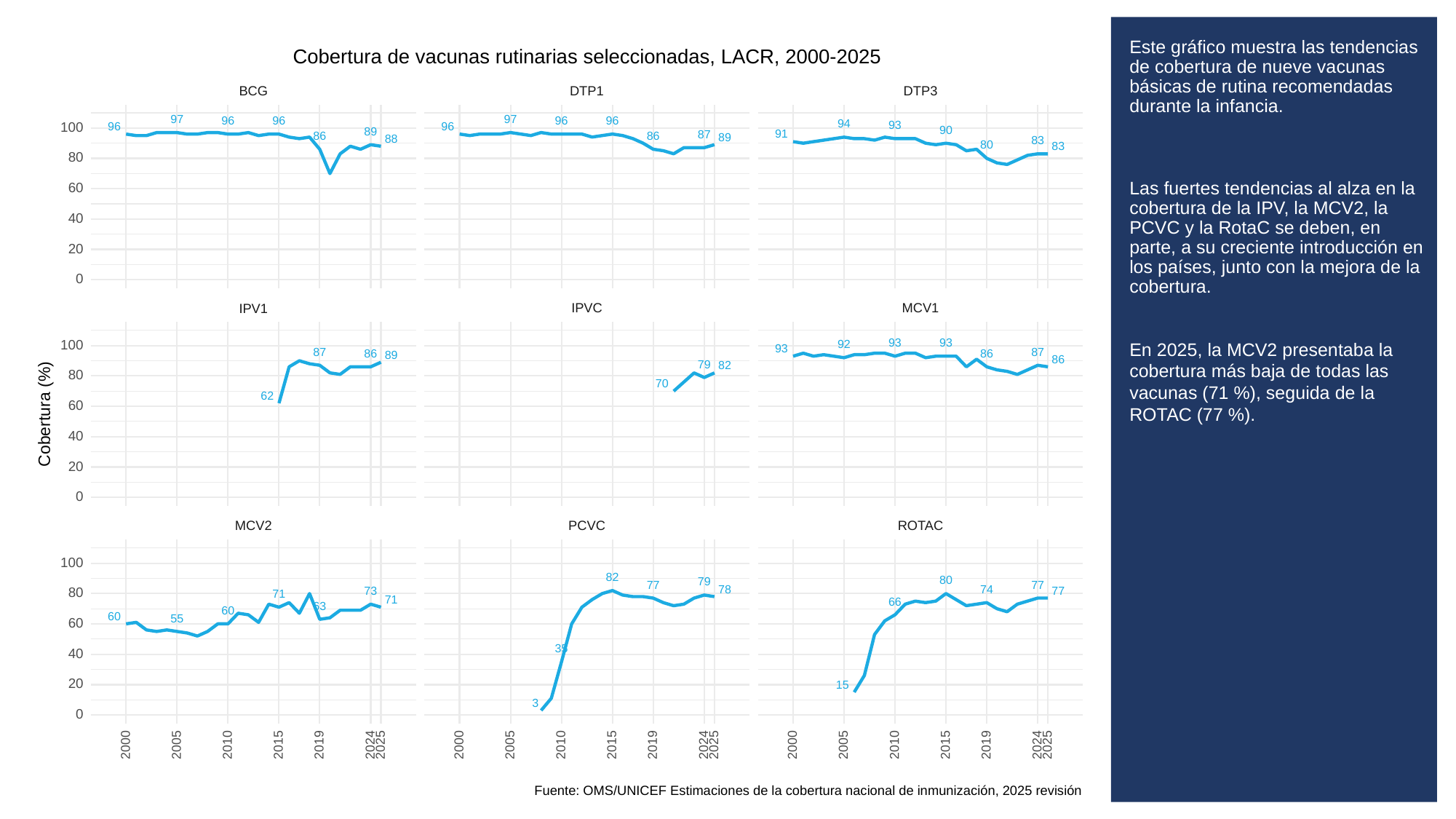

# Este gráfico muestra las tendencias de cobertura de nueve vacunas básicas de rutina recomendadas durante la infancia.

Las fuertes tendencias al alza en la cobertura de la IPV, la MCV2, la PCVC y la RotaC se deben, en parte, a su creciente introducción en los países, junto con la mejora de la cobertura.

En 2025, la MCV2 presentaba la cobertura más baja de todas las vacunas (71 %), seguida de la ROTAC (77 %).

Cobertura de vacunas rutinarias seleccionadas, LACR, 2000-2025
BCG
DTP3
DTP1

97
97
96
96
96
96
94
93
100
96
96
90
89

91
87
86
86

89
88
83

80
83

80

60

40

20

0

IPVC
MCV1
IPV1

93
93
100
92
93

87
87
86
86
89

86
79

82
80

70

62
60
Cobertura (%)

40

20

0

ROTAC
MCV2
PCVC

100

82
80
79

77
77
78
74
73
77
80
71

71
66
63
60

60
55
60

35
40

20
15

3

0

2000
2005
2010
2015
2019
2024
2025
2000
2005
2010
2015
2019
2024
2025
2000
2005
2010
2015
2019
2024
2025
Fuente: OMS/UNICEF Estimaciones de la cobertura nacional de inmunización, 2025 revisión